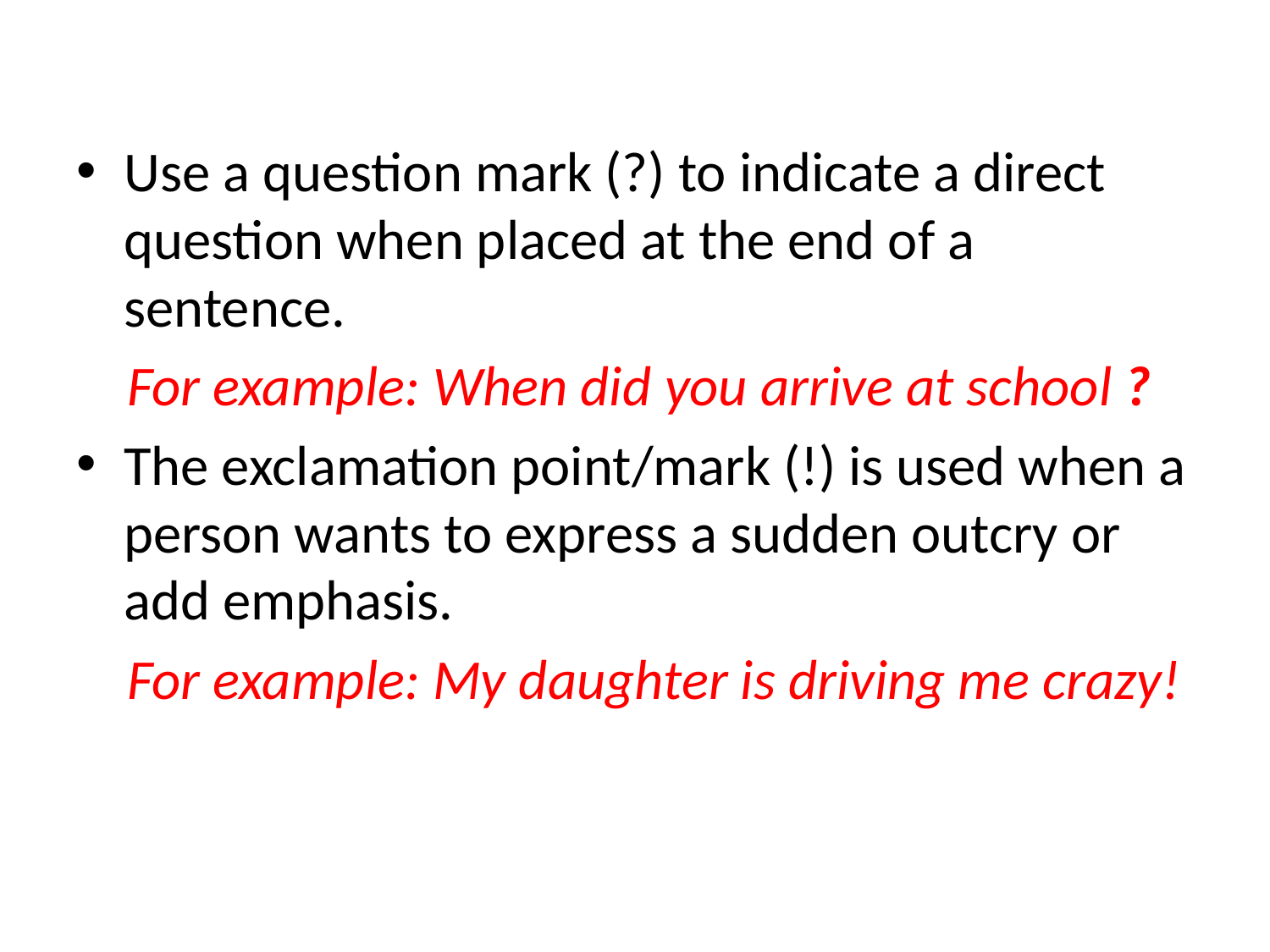

Use a question mark (?) to indicate a direct question when placed at the end of a sentence.
    For example: When did you arrive at school ?
The exclamation point/mark (!) is used when a person wants to express a sudden outcry or add emphasis.
    For example: My daughter is driving me crazy!